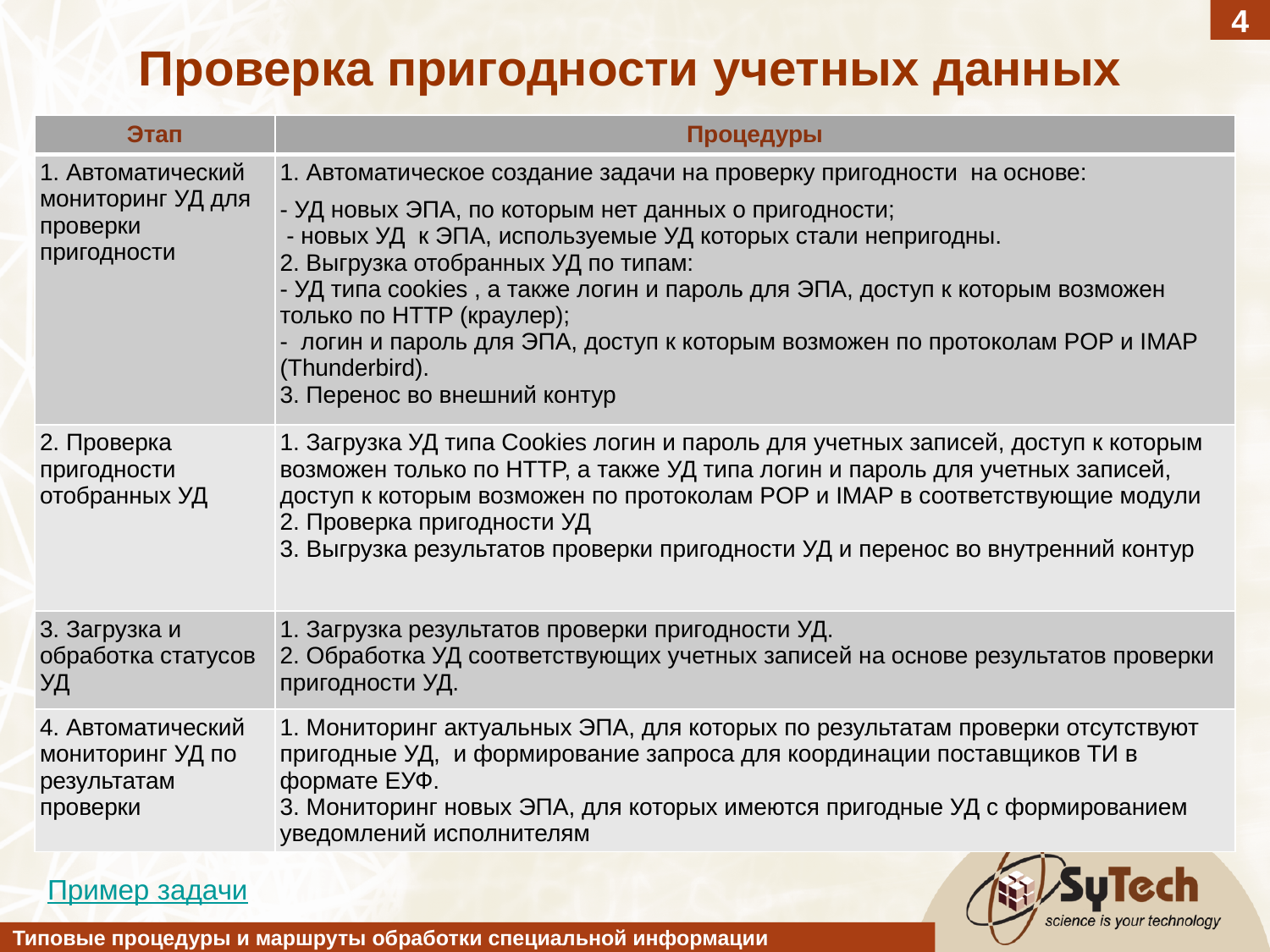

4
Проверка пригодности учетных данных
| Этап | Процедуры |
| --- | --- |
| 1. Автоматический мониторинг УД для проверки пригодности | 1. Автоматическое создание задачи на проверку пригодности на основе: - УД новых ЭПА, по которым нет данных о пригодности; - новых УД к ЭПА, используемые УД которых стали непригодны. 2. Выгрузка отобранных УД по типам: - УД типа cookies , а также логин и пароль для ЭПА, доступ к которым возможен только по HTTP (краулер); - логин и пароль для ЭПА, доступ к которым возможен по протоколам POP и IMAP (Thunderbird). 3. Перенос во внешний контур |
| 2. Проверка пригодности отобранных УД | 1. Загрузка УД типа Cookies логин и пароль для учетных записей, доступ к которым возможен только по HTTP, а также УД типа логин и пароль для учетных записей, доступ к которым возможен по протоколам POP и IMAP в соответствующие модули 2. Проверка пригодности УД 3. Выгрузка результатов проверки пригодности УД и перенос во внутренний контур |
| 3. Загрузка и обработка статусов УД | 1. Загрузка результатов проверки пригодности УД. 2. Обработка УД соответствующих учетных записей на основе результатов проверки пригодности УД. |
| 4. Автоматический мониторинг УД по результатам проверки | 1. Мониторинг актуальных ЭПА, для которых по результатам проверки отсутствуют пригодные УД, и формирование запроса для координации поставщиков ТИ в формате ЕУФ. 3. Мониторинг новых ЭПА, для которых имеются пригодные УД с формированием уведомлений исполнителям |
Пример задачи
Типовые процедуры и маршруты обработки специальной информации